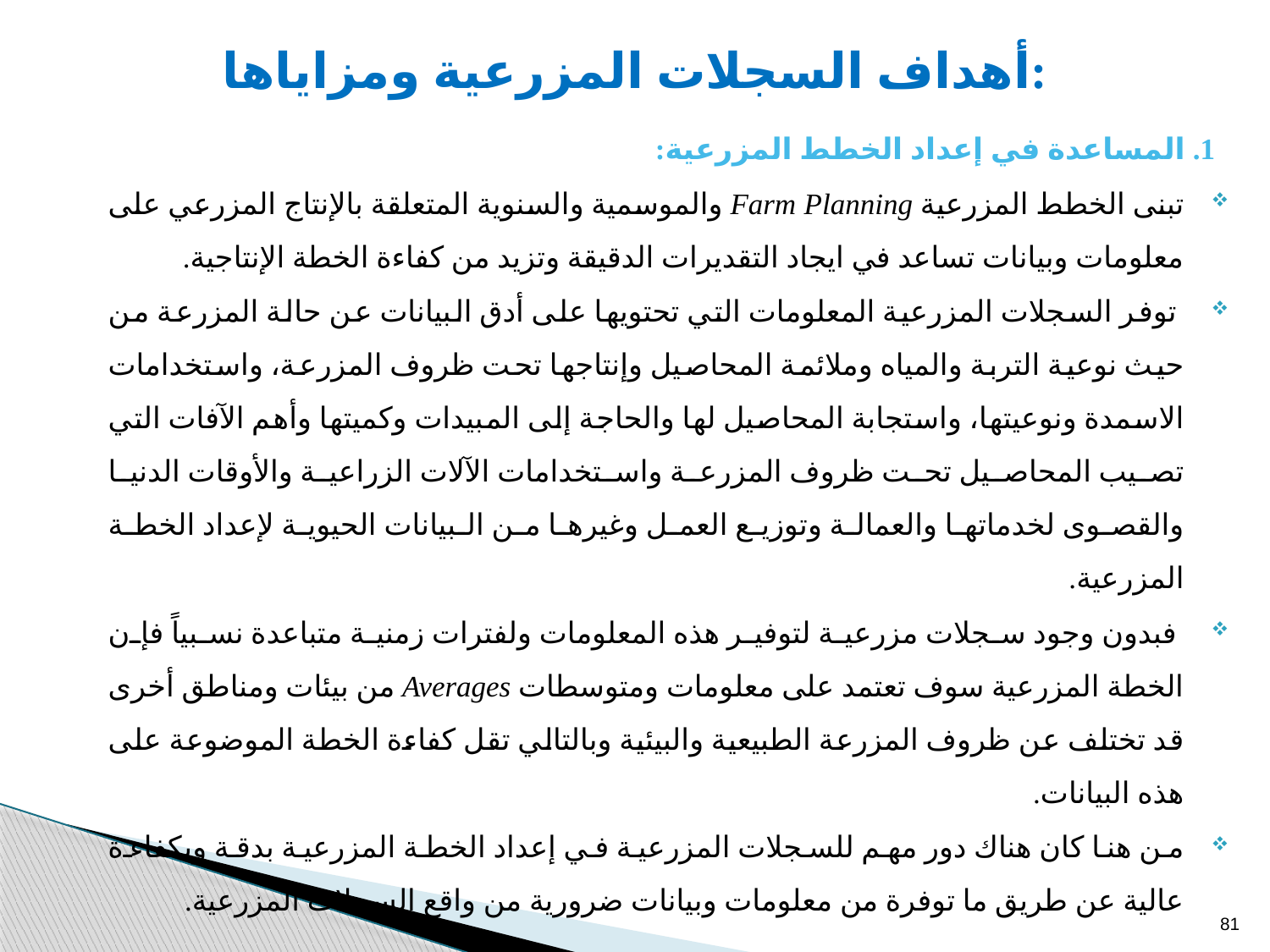

# أهداف السجلات المزرعية ومزاياها:
1. المساعدة في إعداد الخطط المزرعية:
تبنى الخطط المزرعية Farm Planning والموسمية والسنوية المتعلقة بالإنتاج المزرعي على معلومات وبيانات تساعد في ايجاد التقديرات الدقيقة وتزيد من كفاءة الخطة الإنتاجية.
 توفر السجلات المزرعية المعلومات التي تحتويها على أدق البيانات عن حالة المزرعة من حيث نوعية التربة والمياه وملائمة المحاصيل وإنتاجها تحت ظروف المزرعة، واستخدامات الاسمدة ونوعيتها، واستجابة المحاصيل لها والحاجة إلى المبيدات وكميتها وأهم الآفات التي تصيب المحاصيل تحت ظروف المزرعة واستخدامات الآلات الزراعية والأوقات الدنيا والقصوى لخدماتها والعمالة وتوزيع العمل وغيرها من البيانات الحيوية لإعداد الخطة المزرعية.
 فبدون وجود سجلات مزرعية لتوفير هذه المعلومات ولفترات زمنية متباعدة نسبياً فإن الخطة المزرعية سوف تعتمد على معلومات ومتوسطات Averages من بيئات ومناطق أخرى قد تختلف عن ظروف المزرعة الطبيعية والبيئية وبالتالي تقل كفاءة الخطة الموضوعة على هذه البيانات.
من هنا كان هناك دور مهم للسجلات المزرعية في إعداد الخطة المزرعية بدقة وبكفاءة عالية عن طريق ما توفرة من معلومات وبيانات ضرورية من واقع السجلات المزرعية.

81